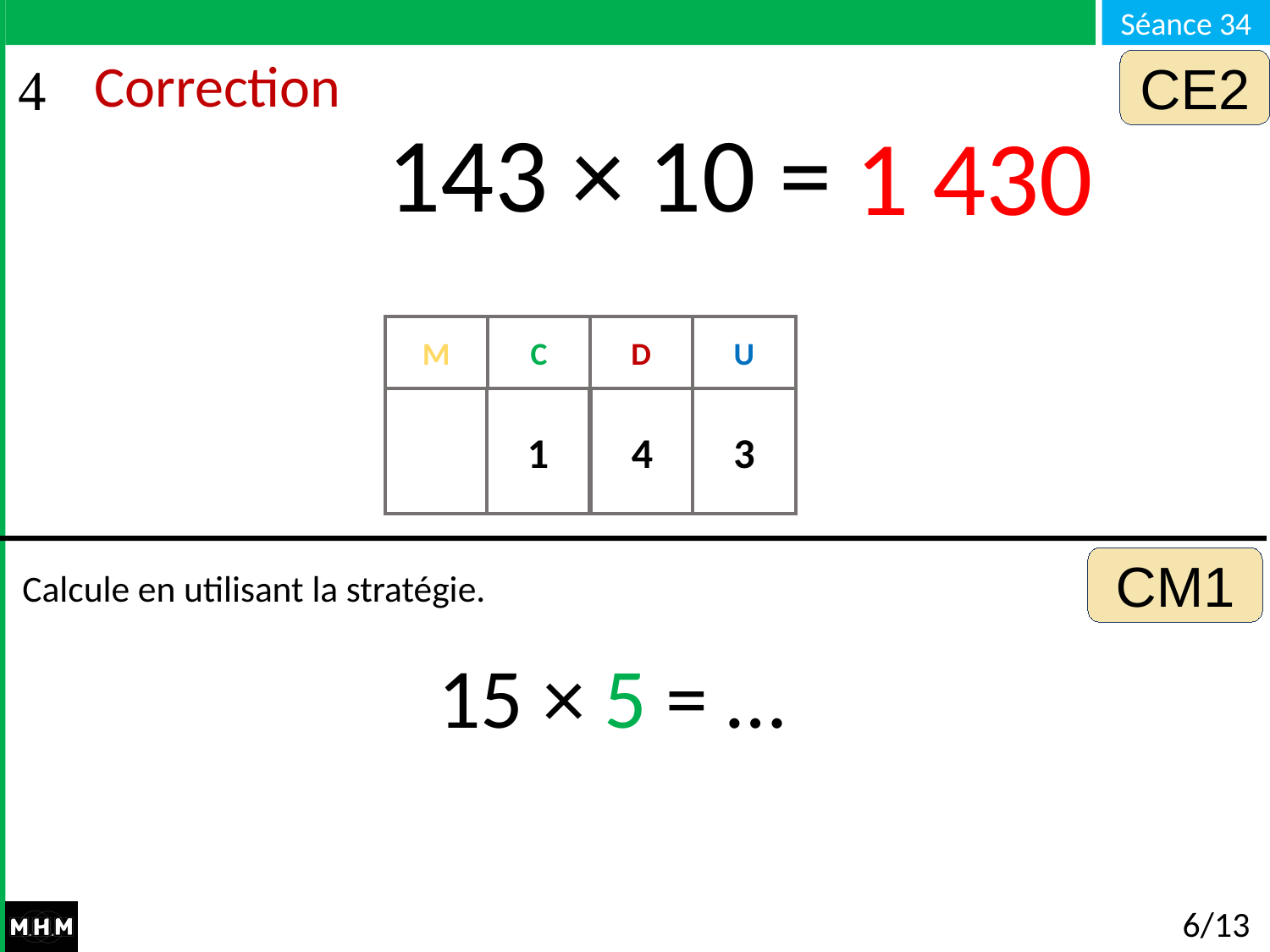

CE2
# Correction
143 × 10 =
1 430
M
C
D
U
1
4
3

0

CM1
Calcule en utilisant la stratégie.
15 × 5 = …
6/13